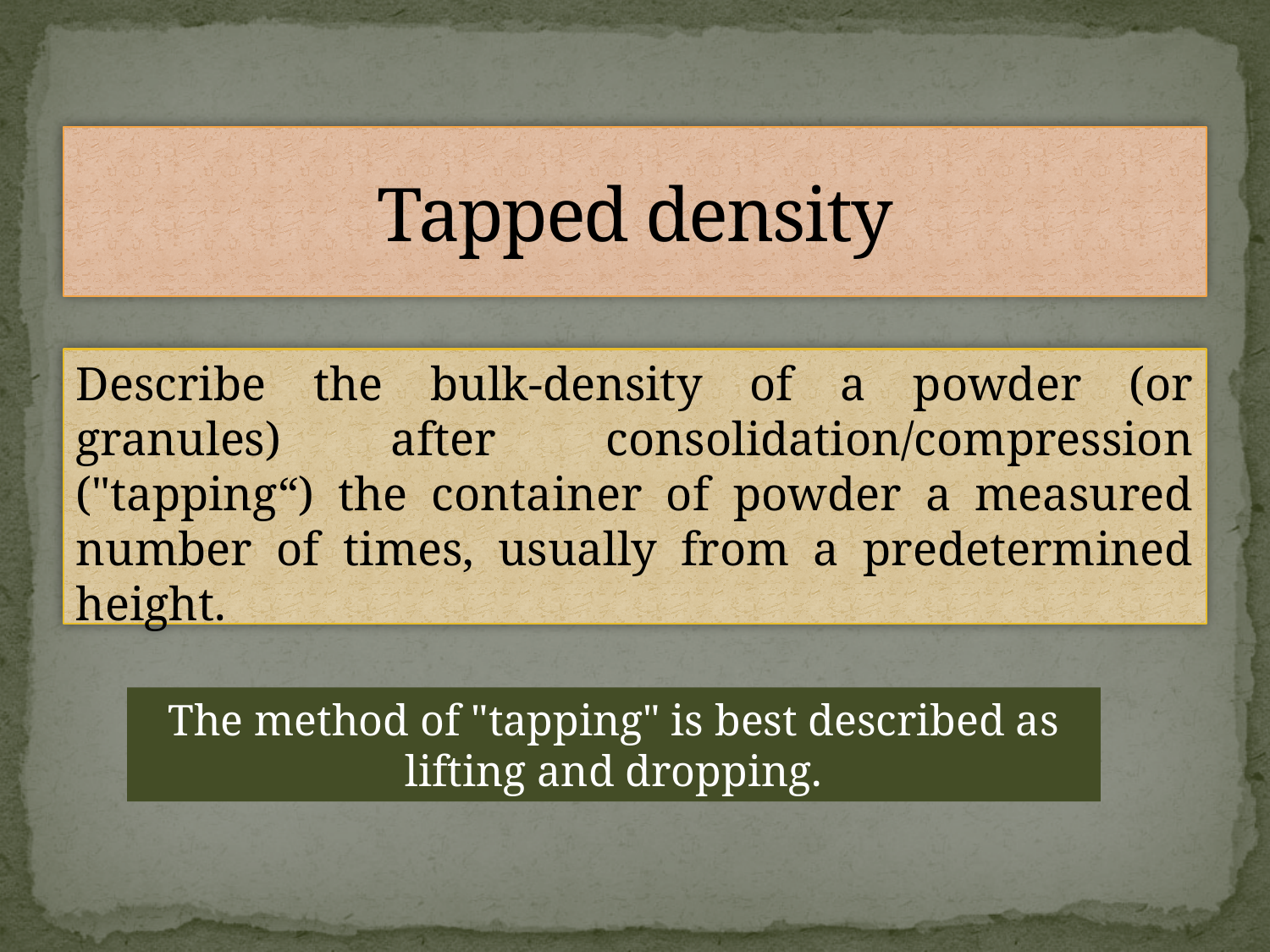

# Tapped density
Describe the bulk-density of a powder (or granules) after consolidation/compression ("tapping“) the container of powder a measured number of times, usually from a predetermined height.
The method of "tapping" is best described as lifting and dropping.